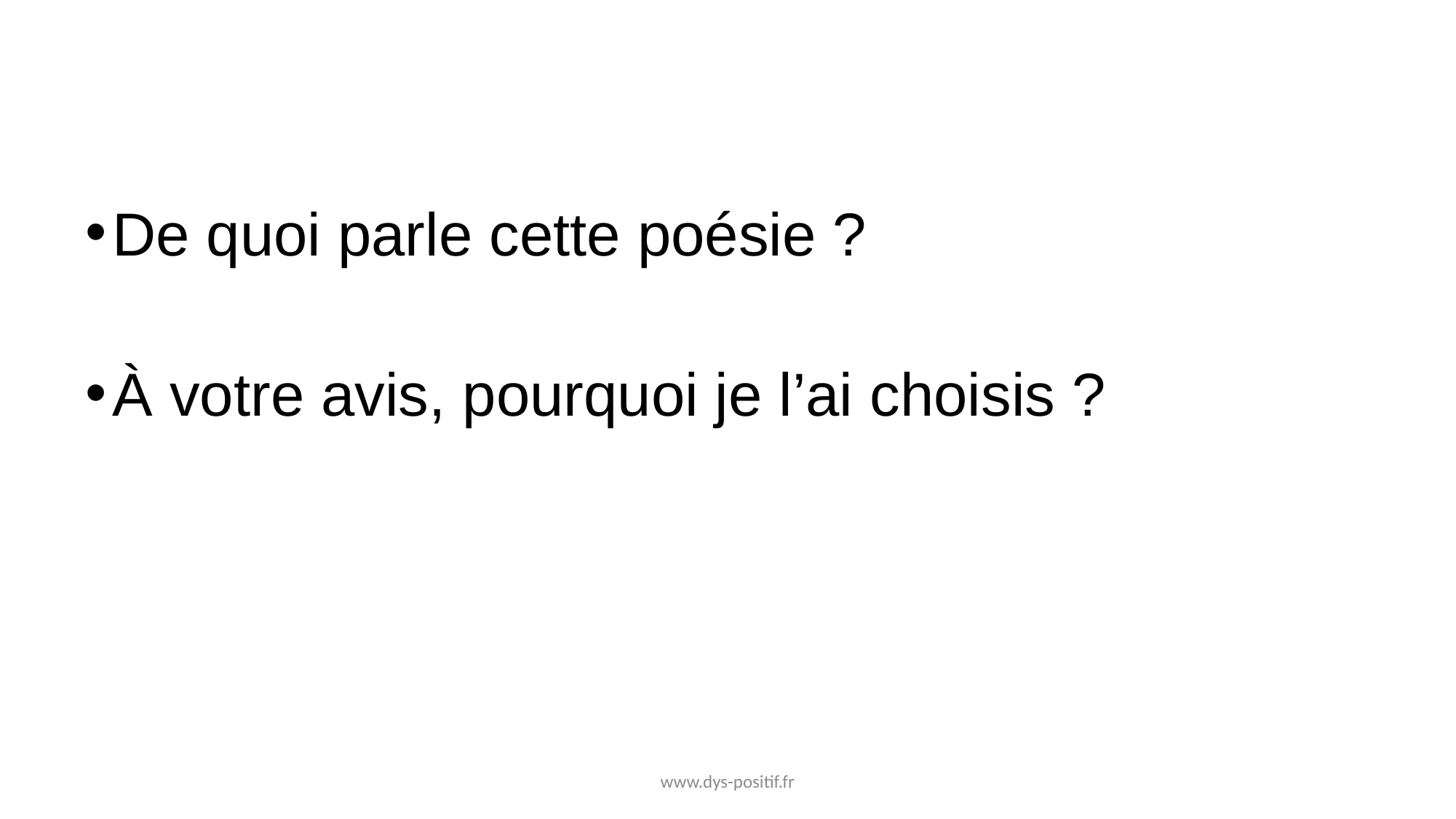

De quoi parle cette poésie ?
À votre avis, pourquoi je l’ai choisis ?
www.dys-positif.fr